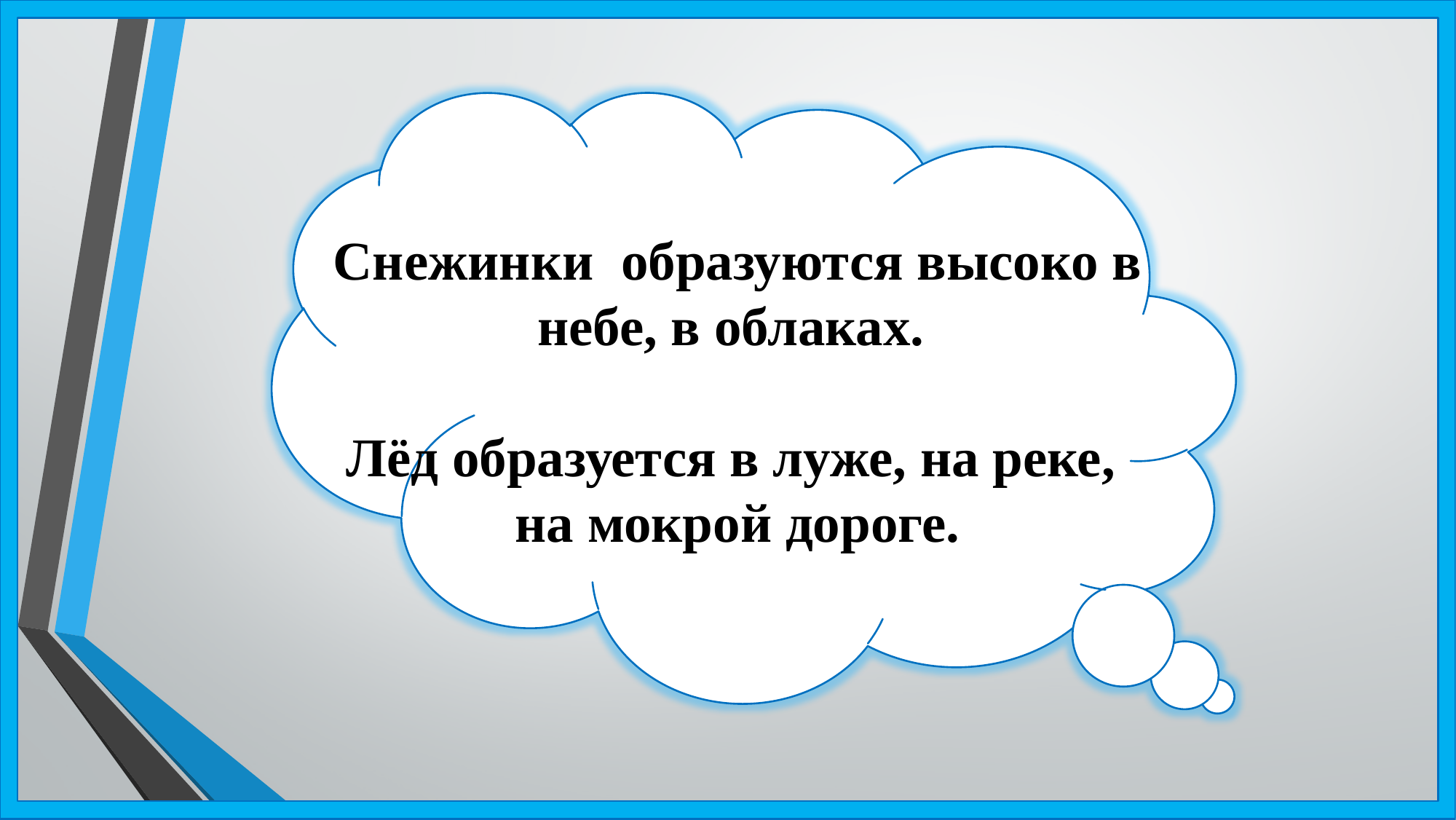

Снежинки  образуются высоко в небе, в облаках.

Лёд образуется в луже, на реке,
на мокрой дороге.